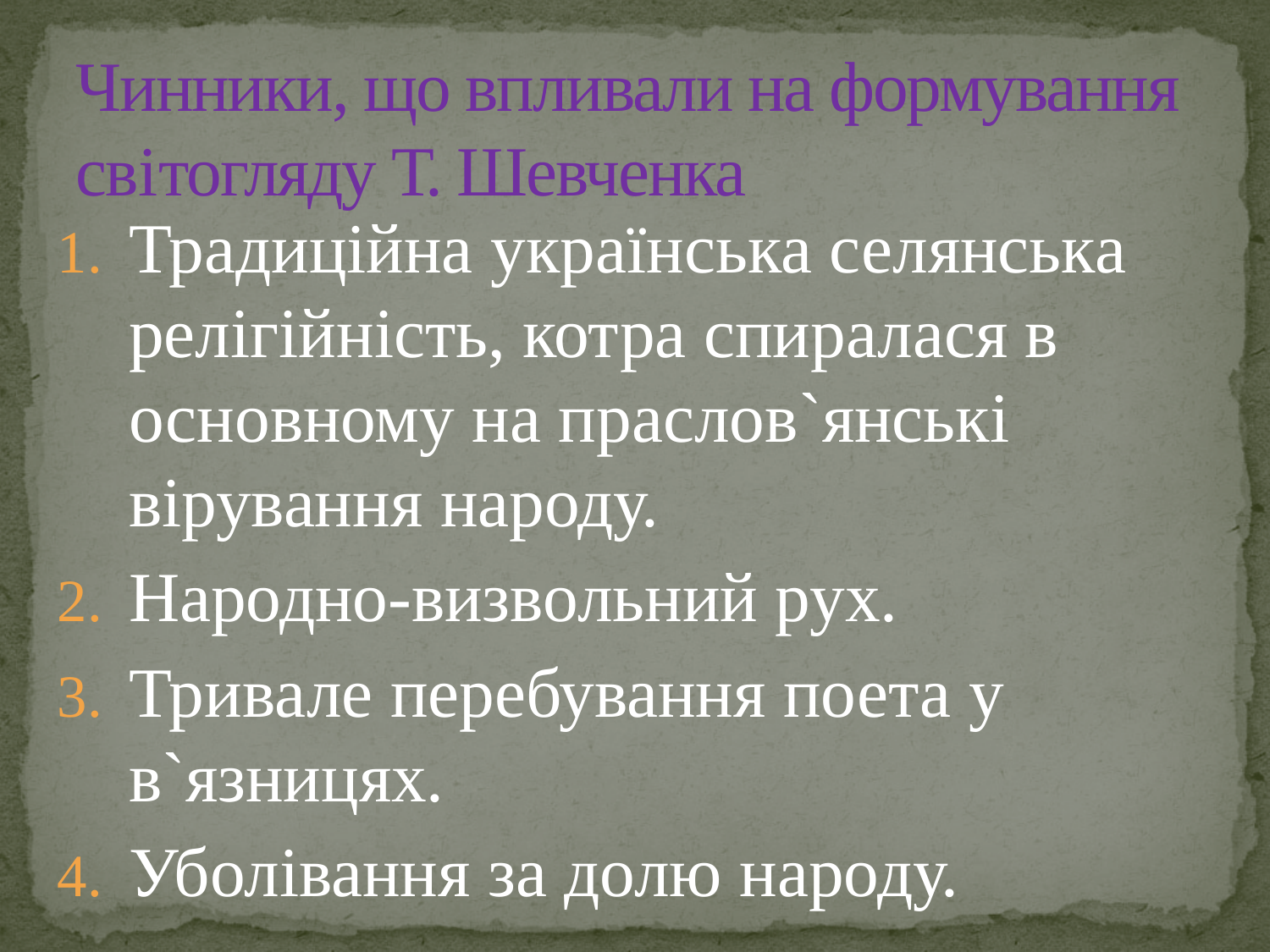

# Чинники, що впливали на формування світогляду Т. Шевченка
Традиційна українська селянська релігійність, котра спиралася в основному на праслов`янські вірування народу.
Народно-визвольний рух.
Тривале перебування поета у в`язницях.
Уболівання за долю народу.